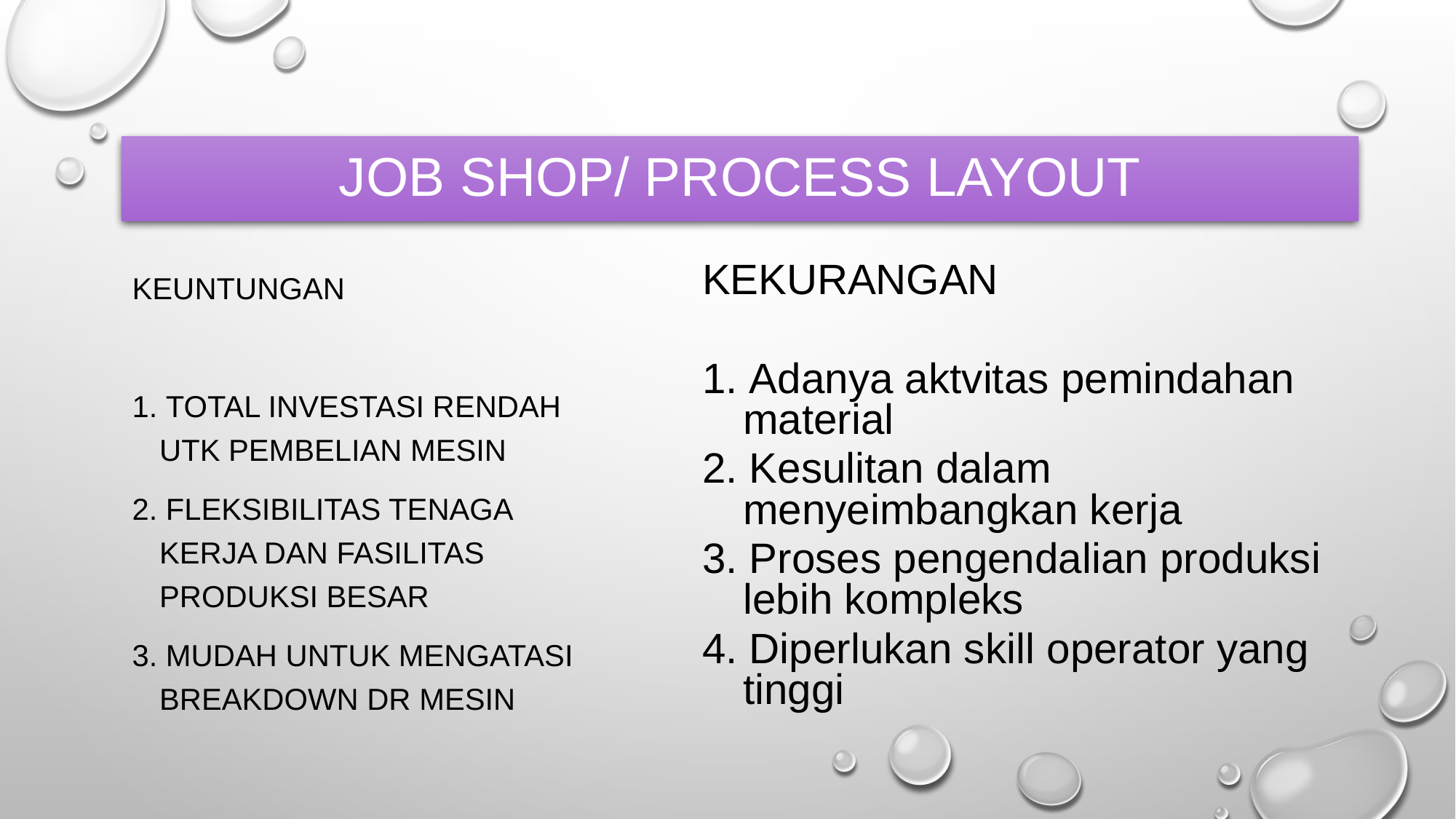

# Job Shop/ Process Layout
KEUNTUNGAN

1. Total investasi rendah utk pembelian mesin
2. Fleksibilitas tenaga kerja dan fasilitas produksi besar
3. Mudah untuk mengatasi breakdown dr mesin

KEKURANGAN

1. Adanya aktvitas pemindahan material
2. Kesulitan dalam menyeimbangkan kerja
3. Proses pengendalian produksi lebih kompleks
4. Diperlukan skill operator yang tinggi